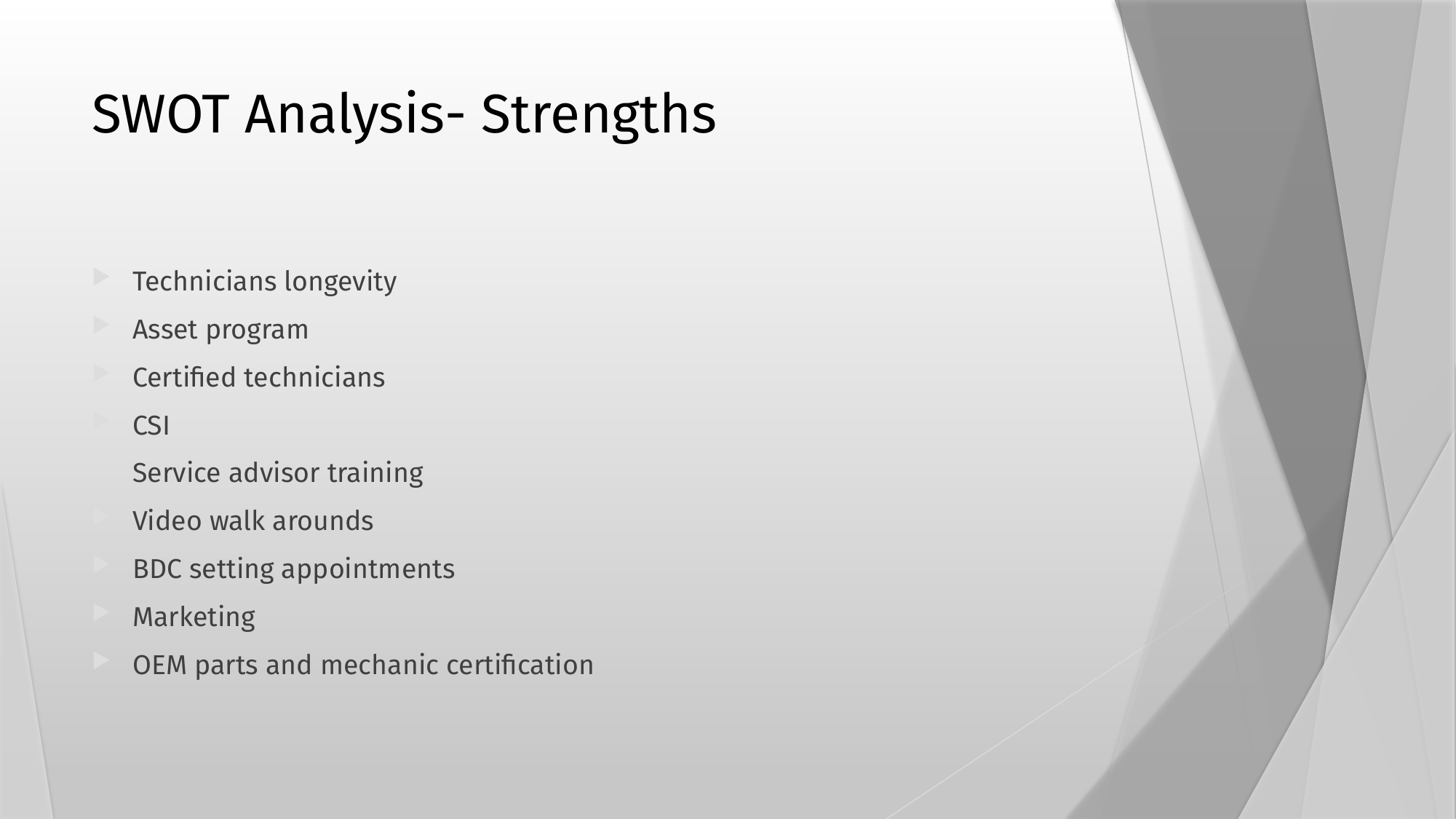

# SWOT Analysis- Strengths
Technicians longevity
Asset program
Certified technicians
CSI
Service advisor training
Video walk arounds
BDC setting appointments
Marketing
OEM parts and mechanic certification